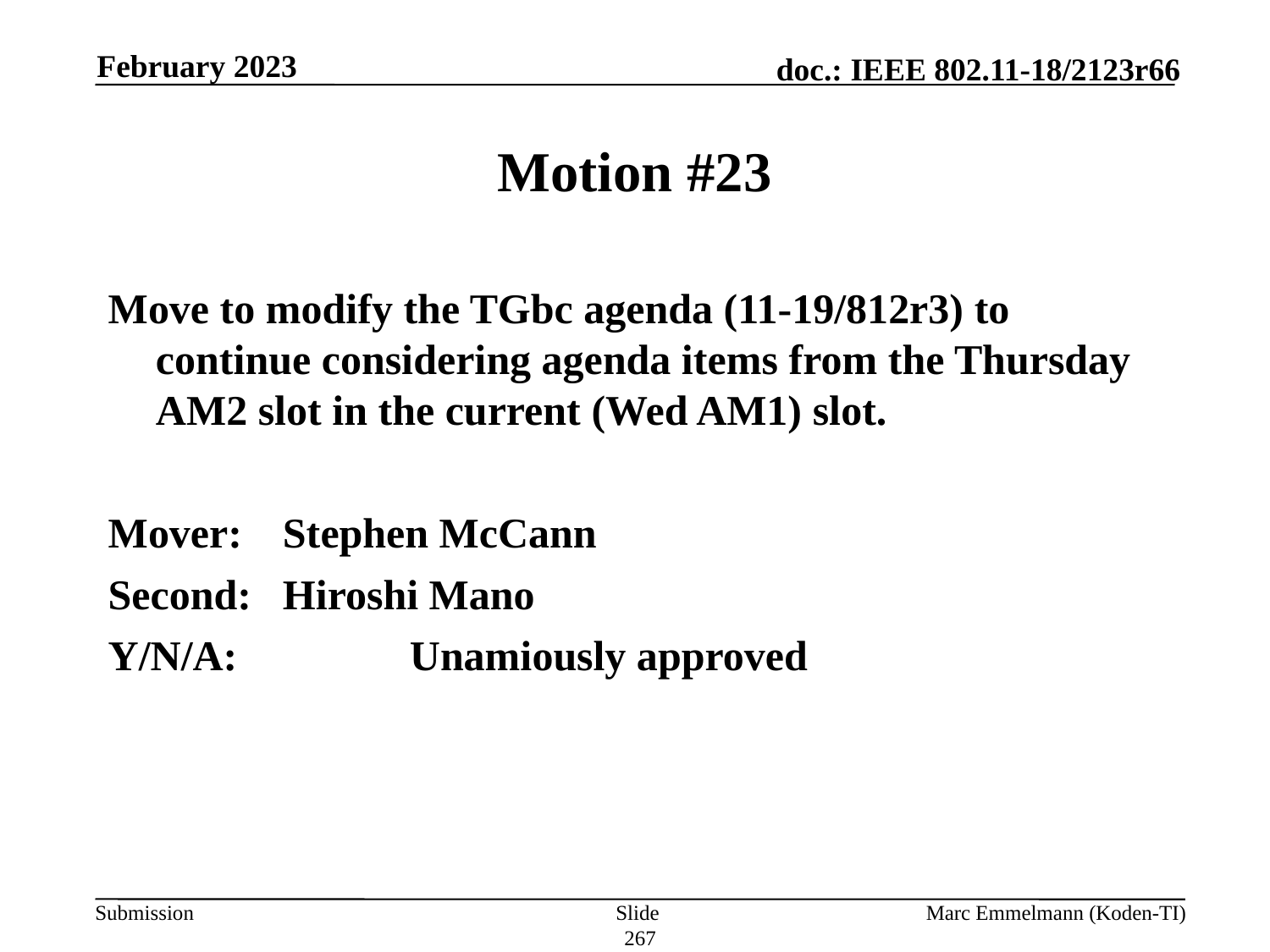

February 2023
# Motion #23
Move to modify the TGbc agenda (11-19/812r3) to continue considering agenda items from the Thursday AM2 slot in the current (Wed AM1) slot.

Mover:	Stephen McCann
Second:	Hiroshi Mano
Y/N/A:		Unamiously approved

Slide 267
Marc Emmelmann (Koden-TI)